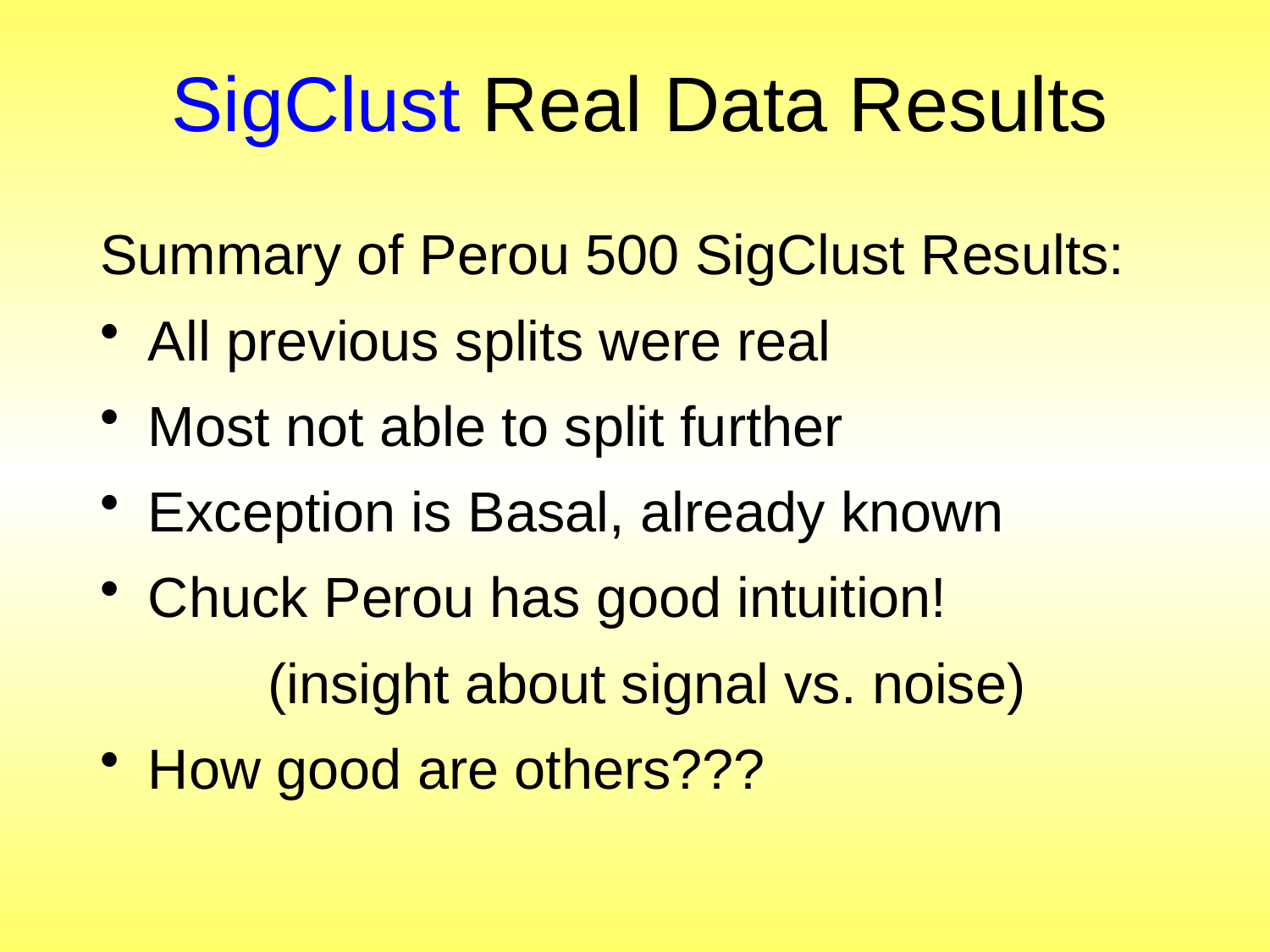

# SigClust Real Data Results
Summary of Perou 500 SigClust Results:
All previous splits were real
Most not able to split further
Exception is Basal, already known
Chuck Perou has good intuition!
(insight about signal vs. noise)
How good are others???